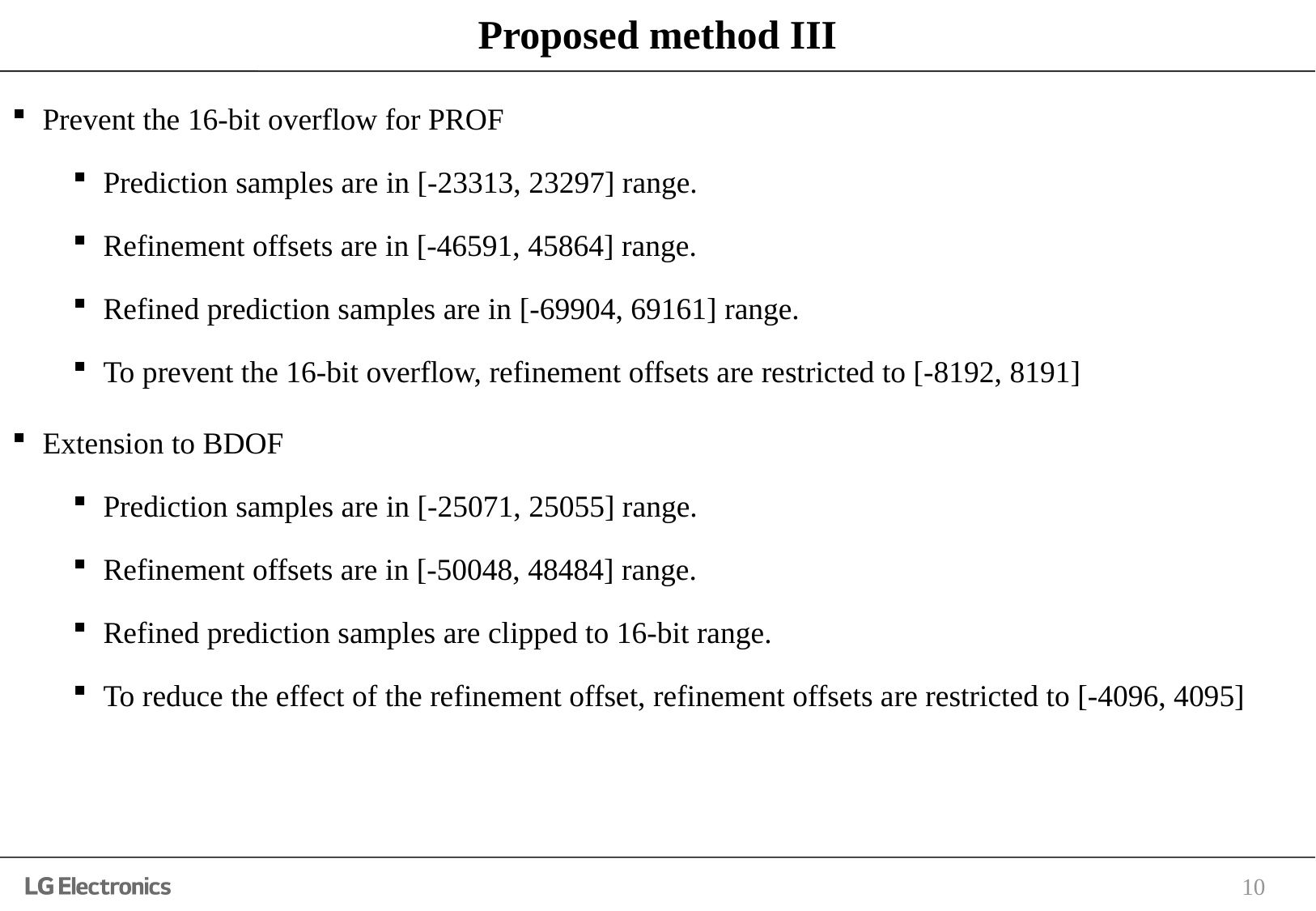

# Proposed method III
Prevent the 16-bit overflow for PROF
Prediction samples are in [-23313, 23297] range.
Refinement offsets are in [-46591, 45864] range.
Refined prediction samples are in [-69904, 69161] range.
To prevent the 16-bit overflow, refinement offsets are restricted to [-8192, 8191]
Extension to BDOF
Prediction samples are in [-25071, 25055] range.
Refinement offsets are in [-50048, 48484] range.
Refined prediction samples are clipped to 16-bit range.
To reduce the effect of the refinement offset, refinement offsets are restricted to [-4096, 4095]

10